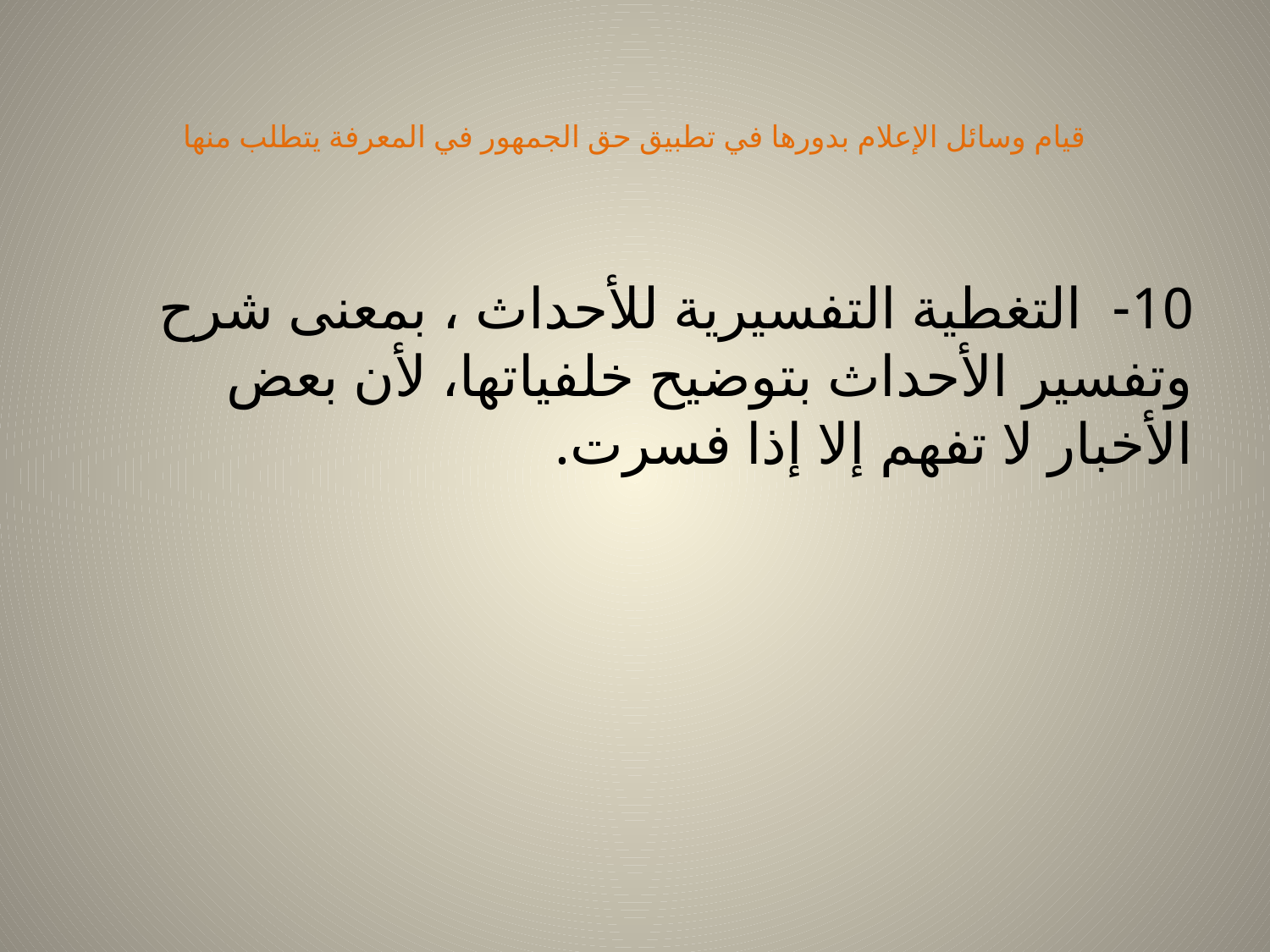

# قيام وسائل الإعلام بدورها في تطبيق حق الجمهور في المعرفة يتطلب منها
10-  التغطية التفسيرية للأحداث ، بمعنى شرح وتفسير الأحداث بتوضيح خلفياتها، لأن بعض الأخبار لا تفهم إلا إذا فسرت.